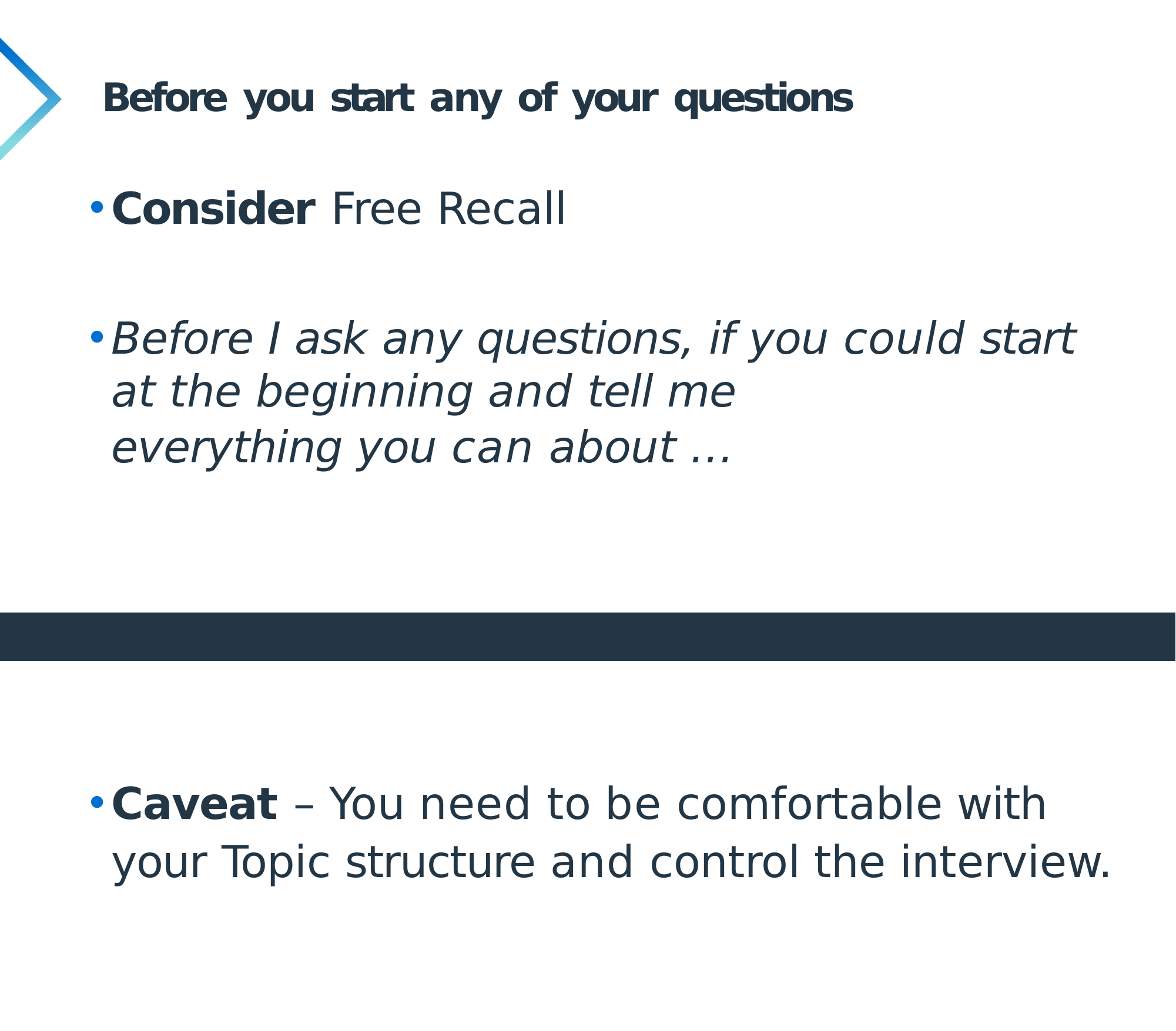

# Before you start any of your questions
Consider Free Recall

Before I ask any questions, if you could start at the beginning and tell me
everything you can about …

Caveat – You need to be comfortable with your Topic structure and control the interview.